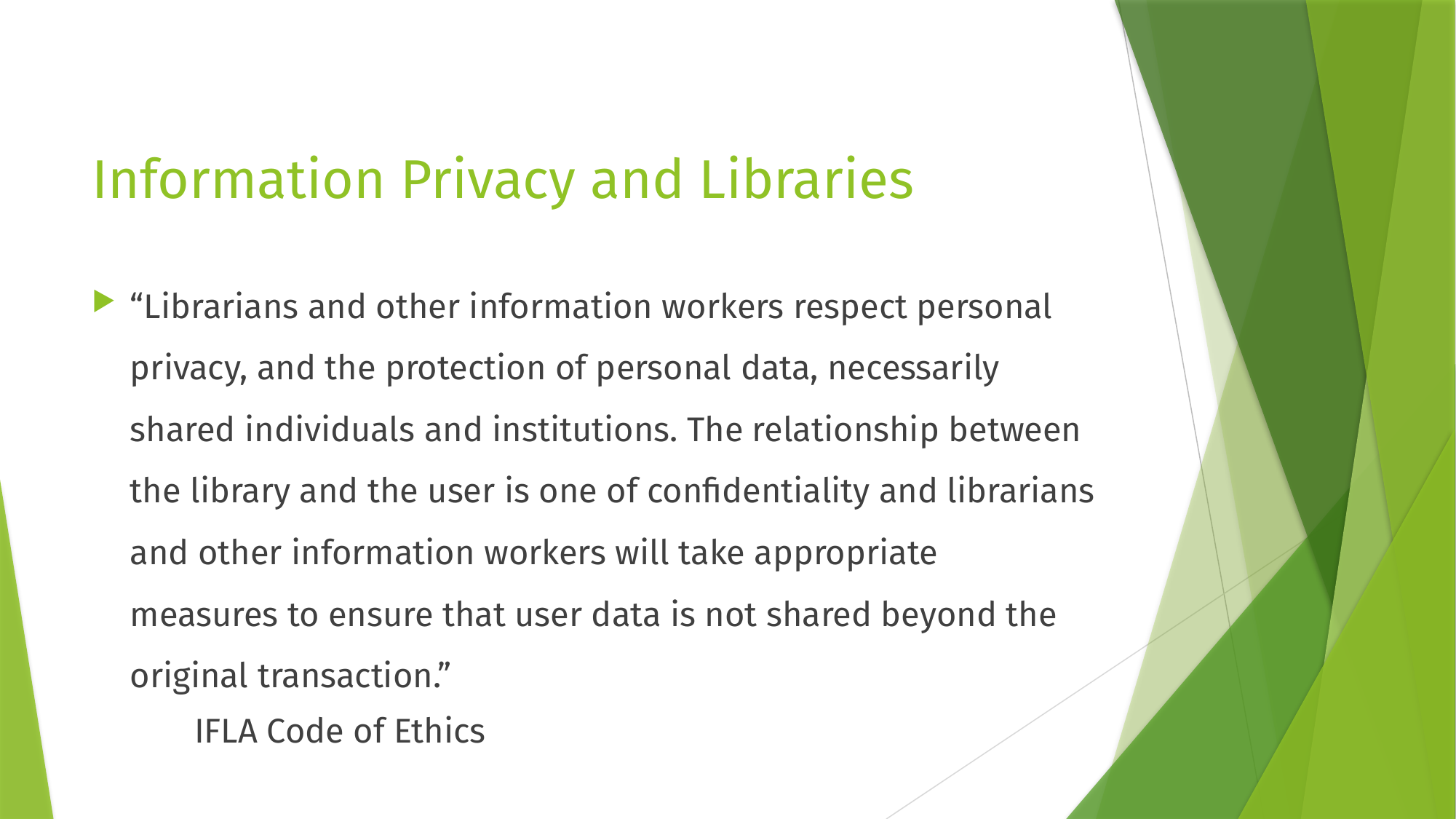

# Information Privacy and Libraries
“Librarians and other information workers respect personal privacy, and the protection of personal data, necessarily shared individuals and institutions. The relationship between the library and the user is one of confidentiality and librarians and other information workers will take appropriate measures to ensure that user data is not shared beyond the original transaction.”
												IFLA Code of Ethics